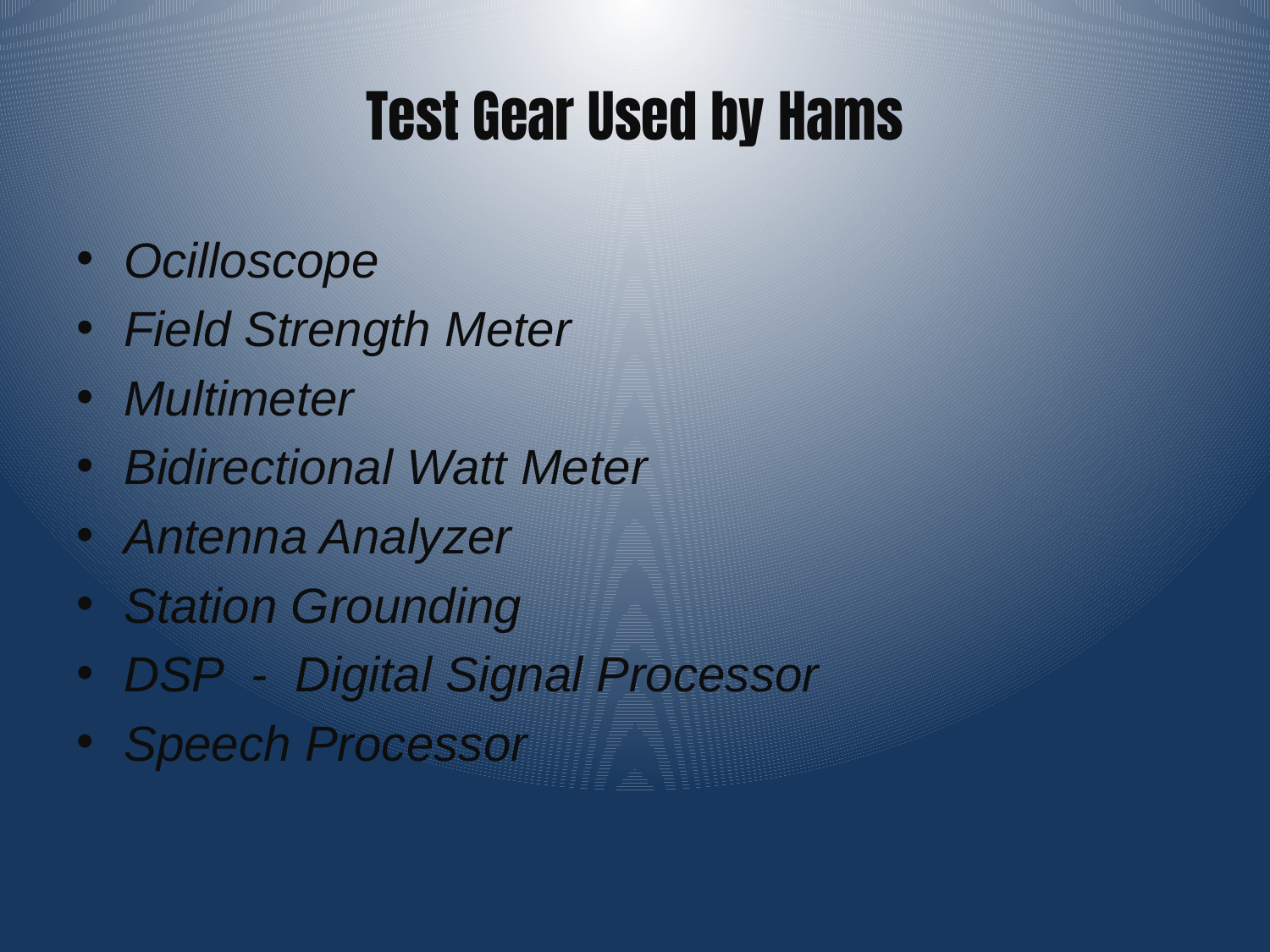

# Test Gear Used by Hams
Ocilloscope
Field Strength Meter
Multimeter
Bidirectional Watt Meter
Antenna Analyzer
Station Grounding
DSP  -  Digital Signal Processor
Speech Processor